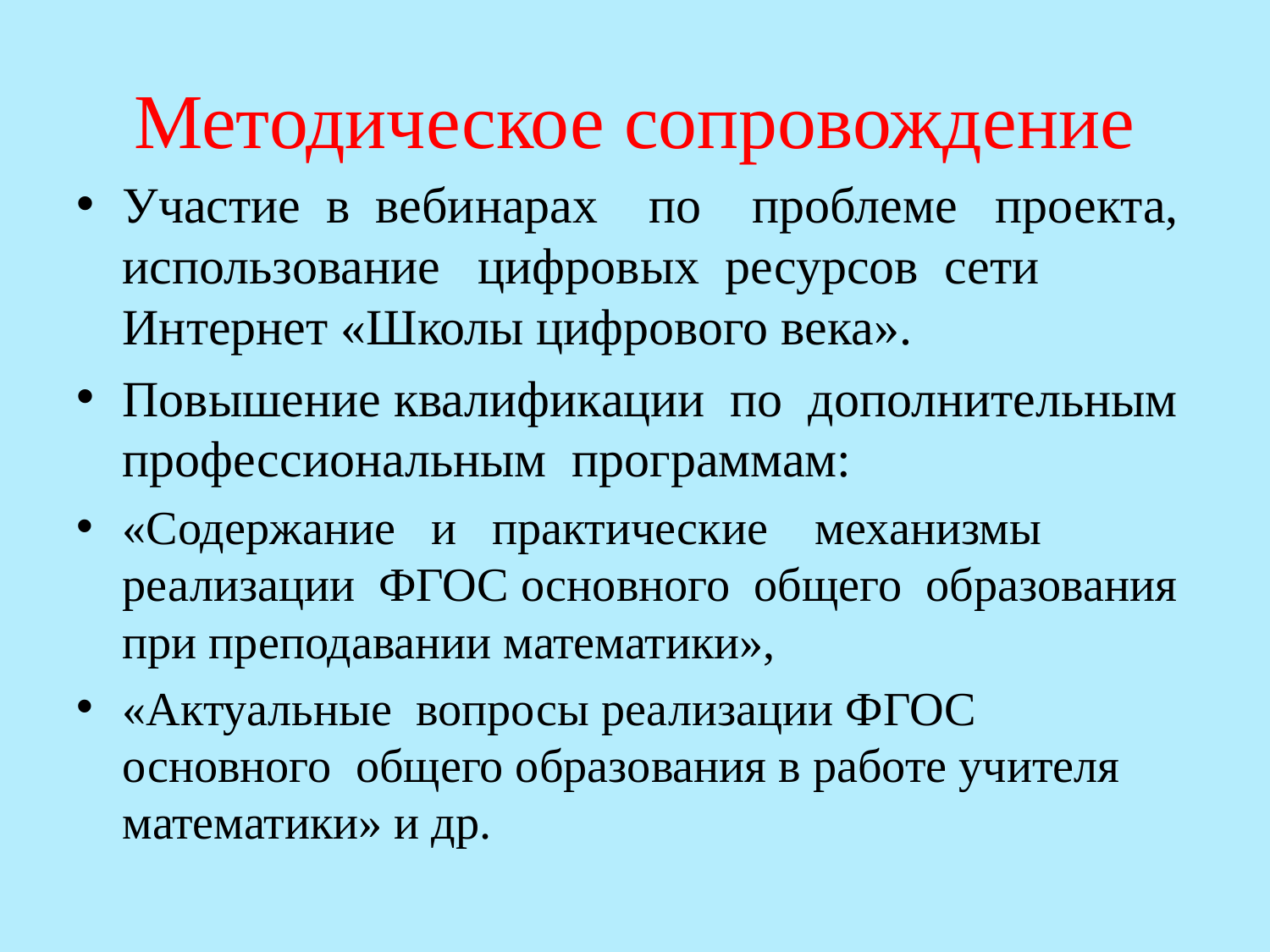

# Методическое сопровождение
Участие  в  вебинарах    по    проблеме   проекта, использование   цифровых  ресурсов  сети Интернет «Школы цифрового века».
Повышение квалификации  по  дополнительным  профессиональным  программам:
«Содержание   и   практические    механизмы реализации  ФГОС основного  общего  образования  при преподавании математики»,
«Актуальные  вопросы реализации ФГОС основного  общего образования в работе учителя математики» и др.